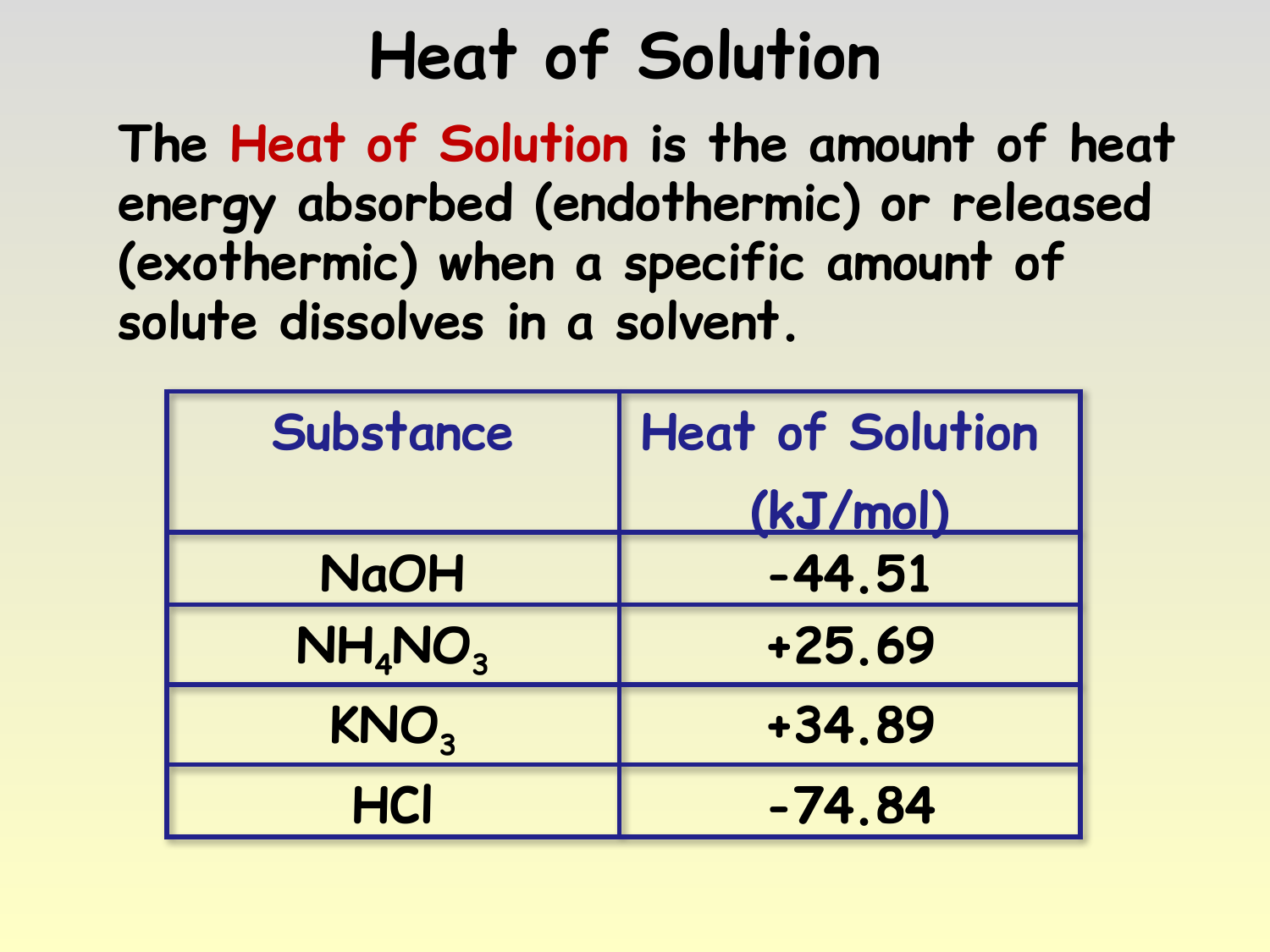

# Heat of Solution
The Heat of Solution is the amount of heat energy absorbed (endothermic) or released (exothermic) when a specific amount of solute dissolves in a solvent.
| Substance | Heat of Solution (kJ/mol) |
| --- | --- |
| NaOH | -44.51 |
| NH4NO3 | +25.69 |
| KNO3 | +34.89 |
| HCl | -74.84 |